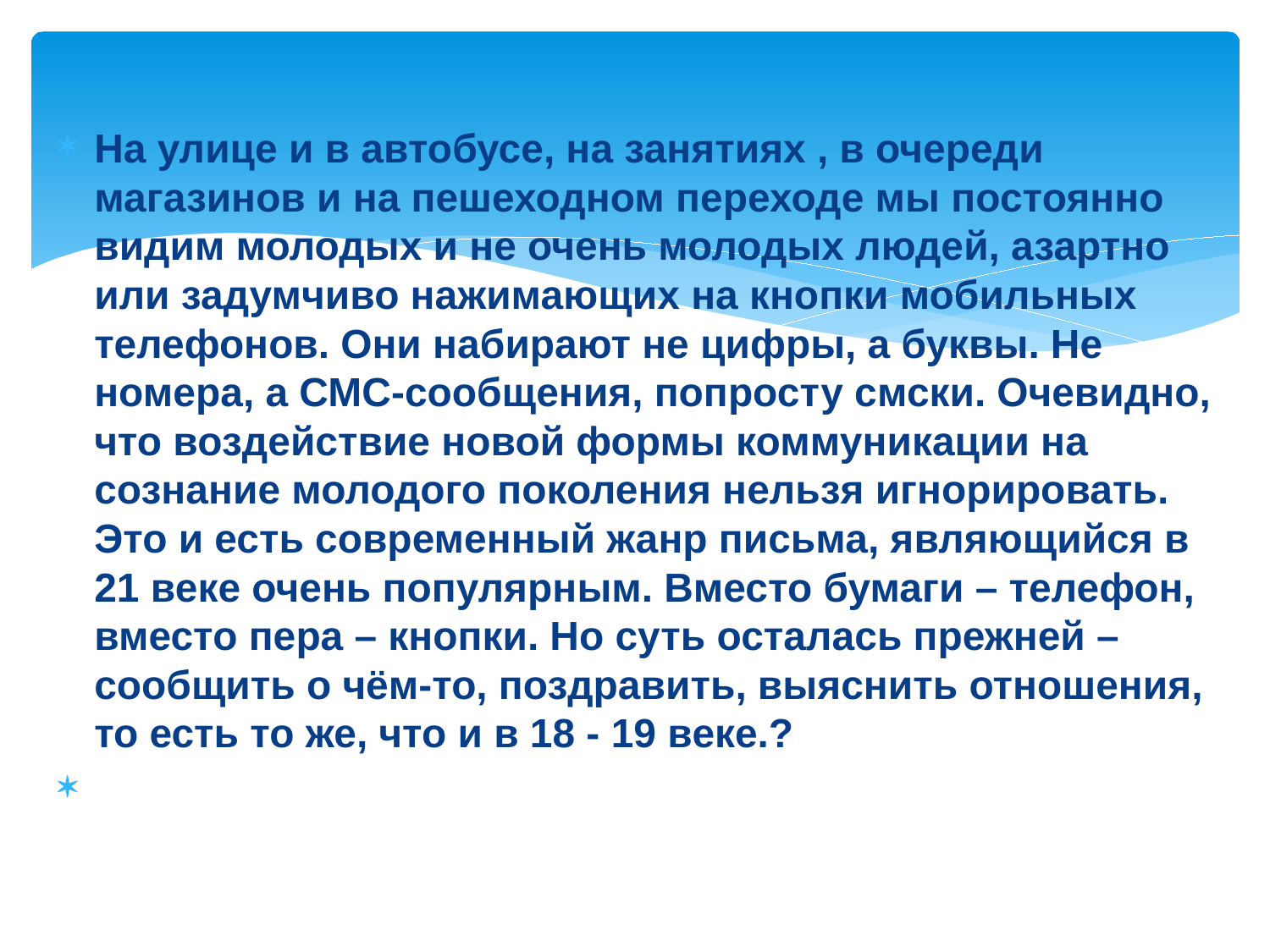

#
На улице и в автобусе, на занятиях , в очереди магазинов и на пешеходном переходе мы постоянно видим молодых и не очень молодых людей, азартно или задумчиво нажимающих на кнопки мобильных телефонов. Они набирают не цифры, а буквы. Не номера, а СМС-сообщения, попросту смски. Очевидно, что воздействие новой формы коммуникации на сознание молодого поколения нельзя игнорировать. Это и есть современный жанр письма, являющийся в 21 веке очень популярным. Вместо бумаги – телефон, вместо пера – кнопки. Но суть осталась прежней – сообщить о чём-то, поздравить, выяснить отношения, то есть то же, что и в 18 - 19 веке.?